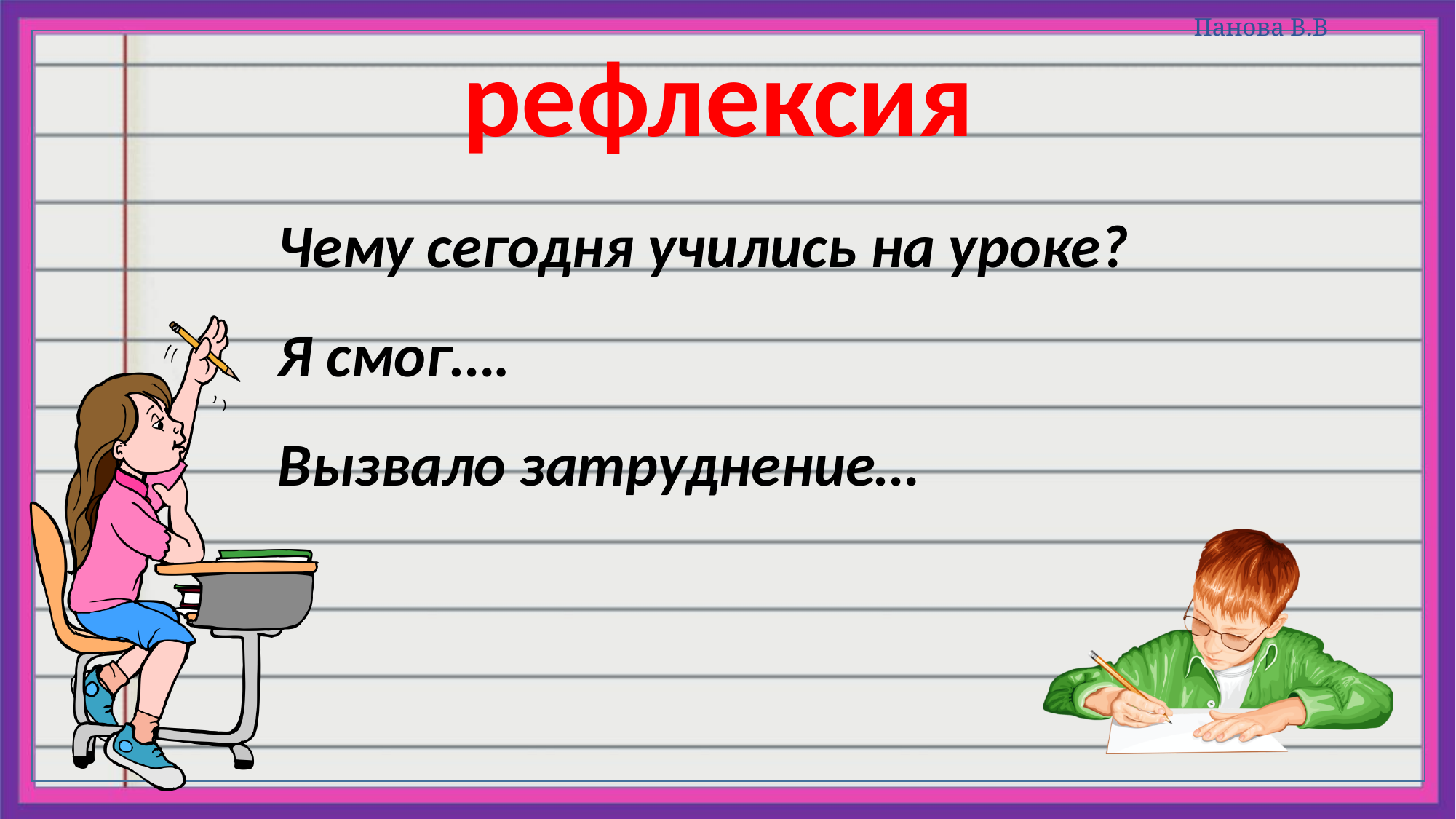

рефлексия
Чему сегодня учились на уроке?
Я смог….
Вызвало затруднение…